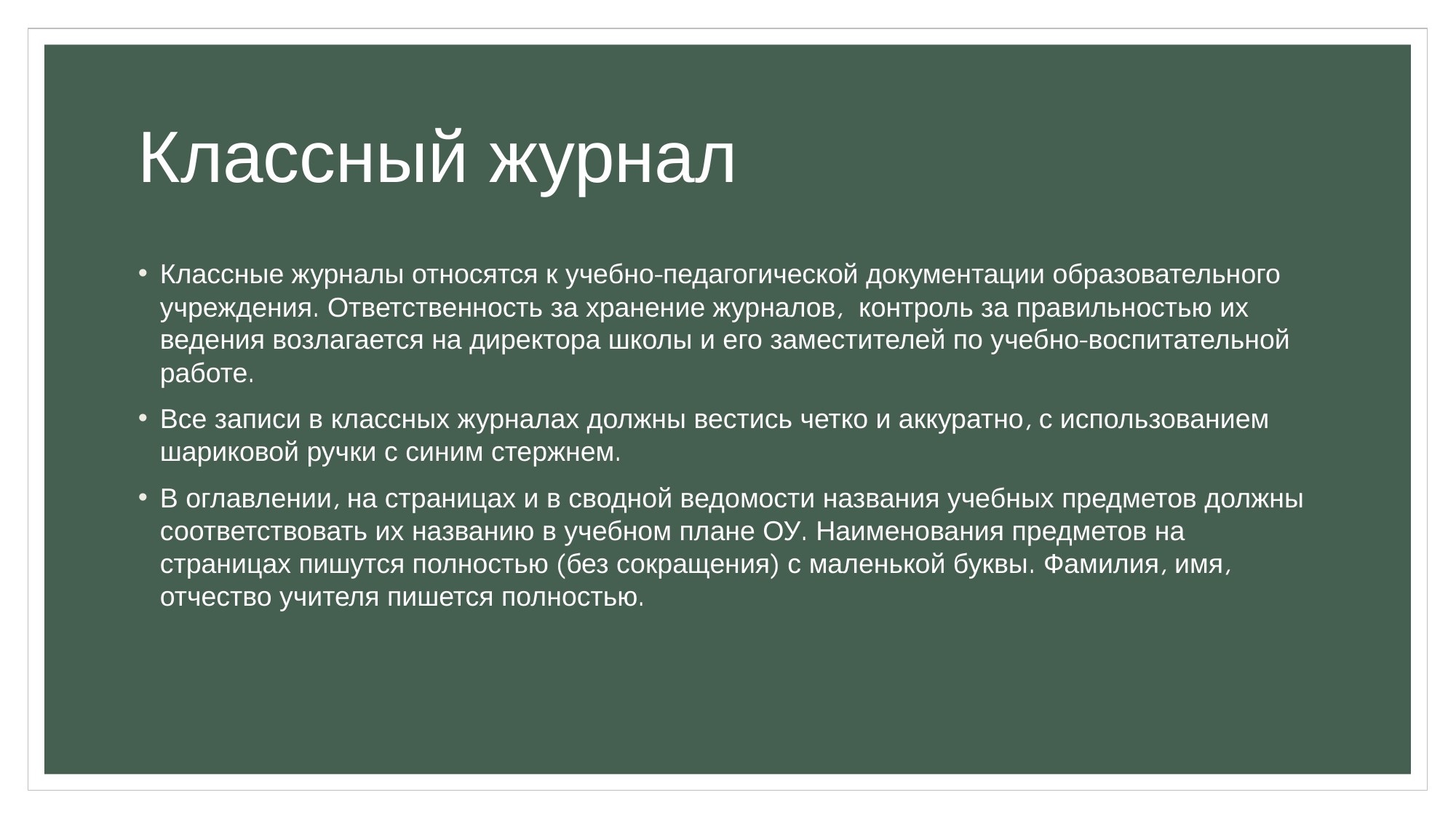

# Классный журнал
Классные журналы относятся к учебно-педагогической документации образовательного учреждения. Ответственность за хранение журналов,  контроль за правильностью их ведения возлагается на директора школы и его заместителей по учебно-воспитательной работе.
Все записи в классных журналах должны вестись четко и аккуратно, с использованием шариковой ручки с синим стержнем.
В оглавлении, на страницах и в сводной ведомости названия учебных предметов должны соответствовать их названию в учебном плане ОУ. Наименования предметов на страницах пишутся полностью (без сокращения) с маленькой буквы. Фамилия, имя, отчество учителя пишется полностью.